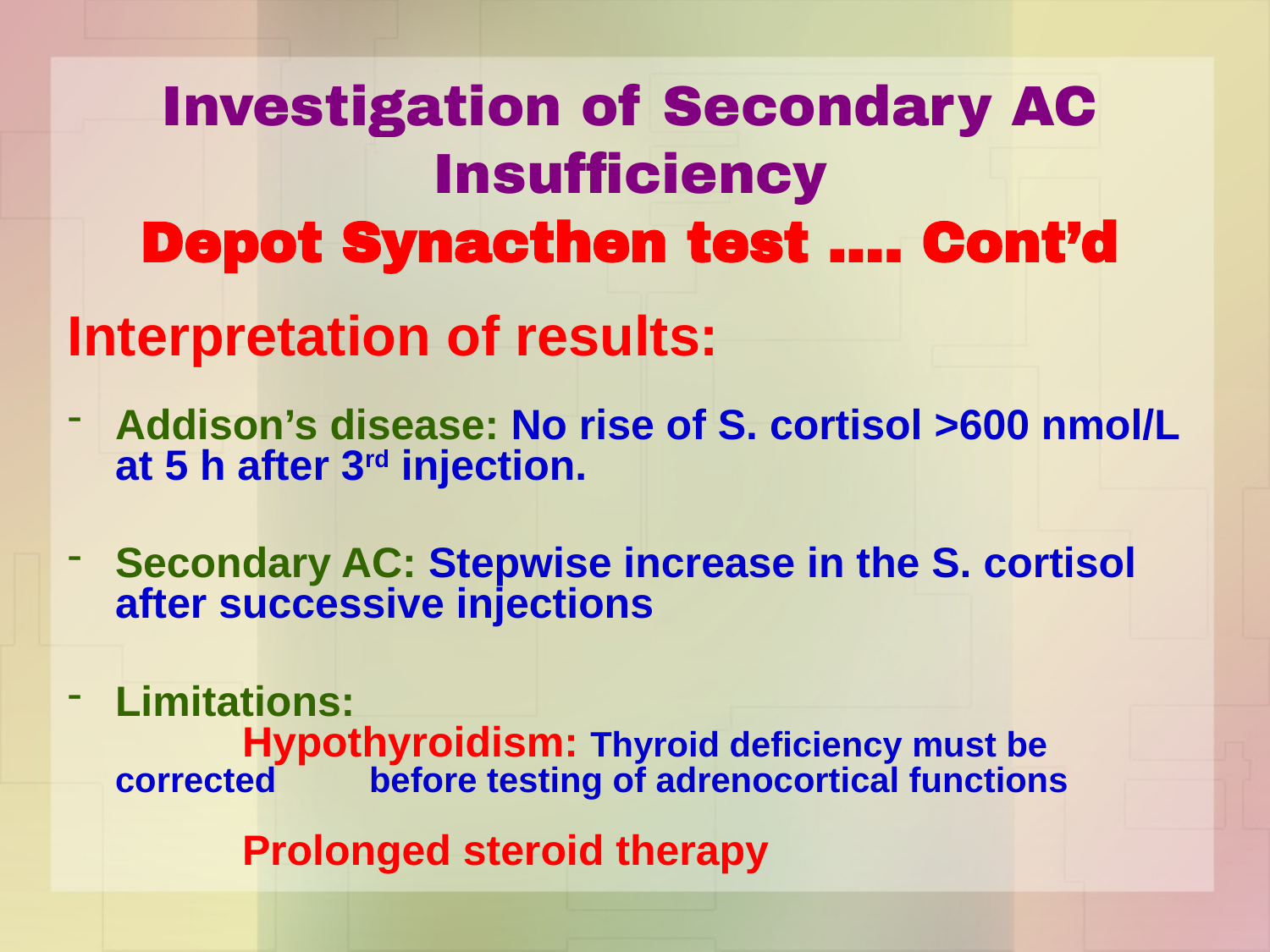

# Investigation of Secondary AC Insufficiency Depot Synacthen test …. Cont’d
Interpretation of results:
Addison’s disease: No rise of S. cortisol >600 nmol/L at 5 h after 3rd injection.

Secondary AC: Stepwise increase in the S. cortisol after successive injections

Limitations:
	Hypothyroidism: Thyroid deficiency must be corrected 	before testing of adrenocortical functions
	Prolonged steroid therapy